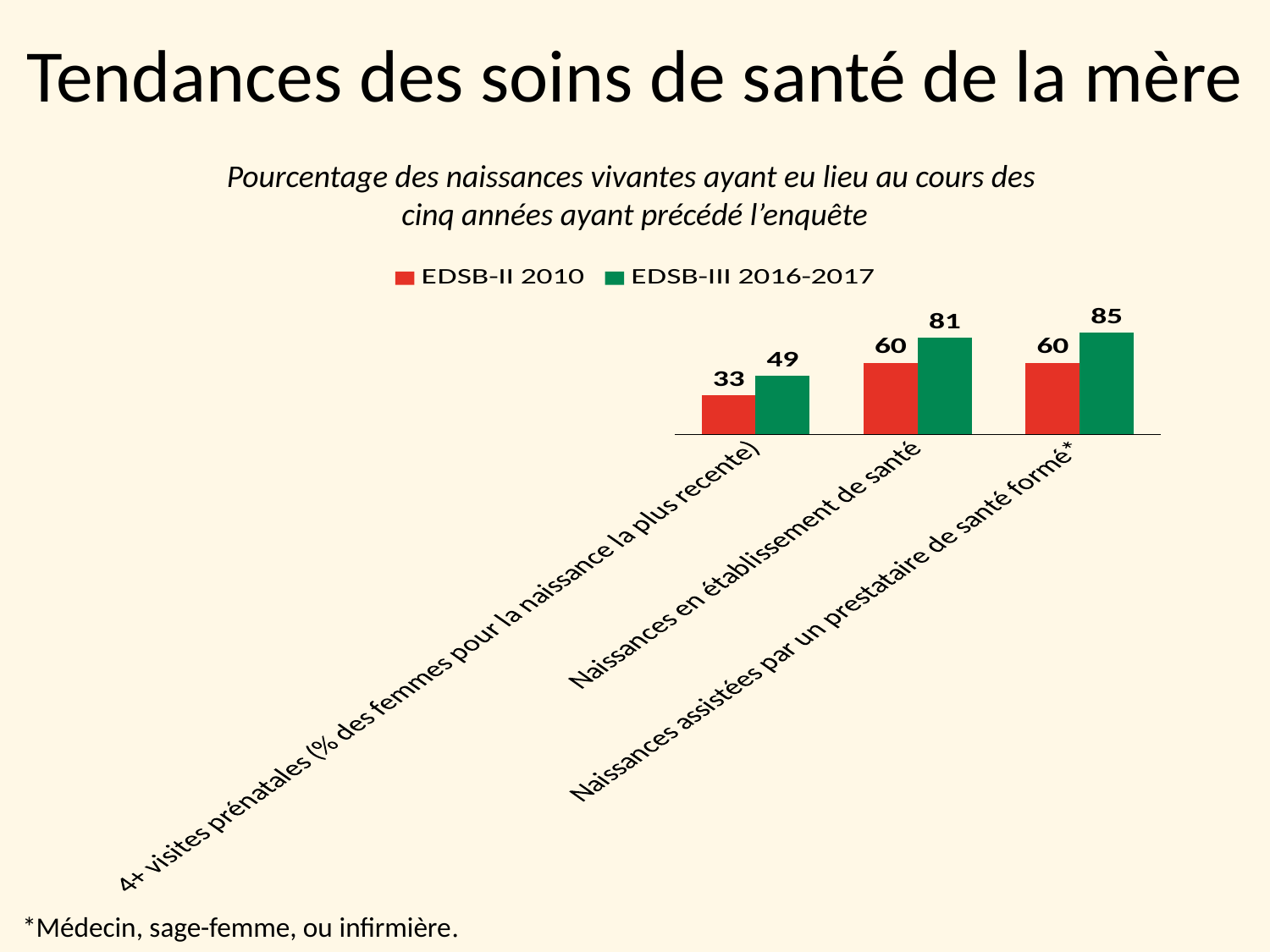

# Tendances des soins de santé de la mère
Pourcentage des naissances vivantes ayant eu lieu au cours des
cinq années ayant précédé l’enquête

### Chart

| Category | EDSB-II 2010 | EDSB-III 2016-2017 |
|---|---|---|
| 4+ visites prénatales (% des femmes pour la naissance la plus recente) | 33.0 | 49.0 |
| Naissances en établissement de santé | 60.0 | 81.0 |
| Naissances assistées par un prestataire de santé formé* | 60.0 | 85.0 |
*Médecin, sage-femme, ou infirmière.